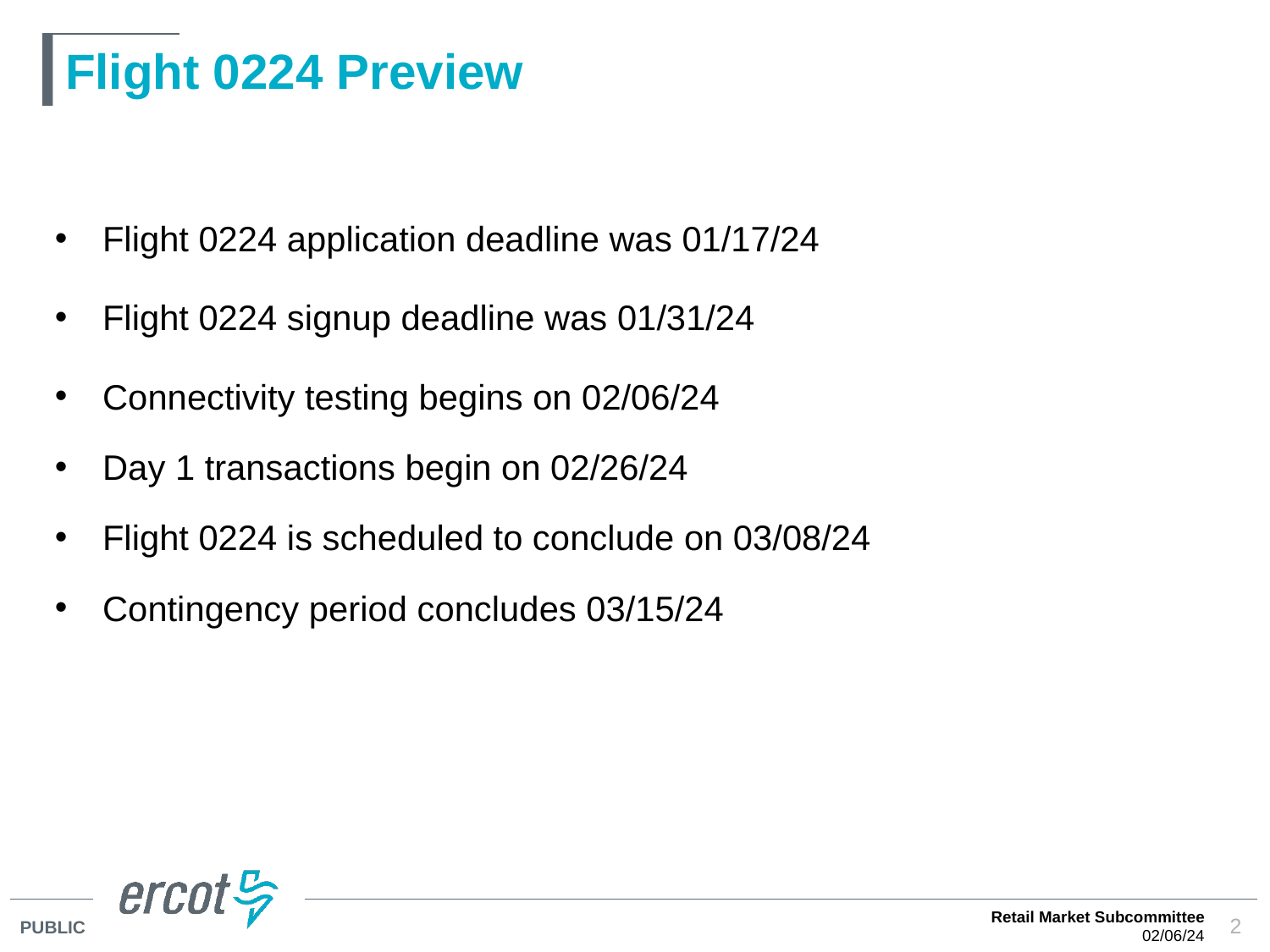

# Flight 0224 Preview
Flight 0224 application deadline was 01/17/24
Flight 0224 signup deadline was 01/31/24
Connectivity testing begins on 02/06/24
Day 1 transactions begin on 02/26/24
Flight 0224 is scheduled to conclude on 03/08/24
Contingency period concludes 03/15/24
Retail Market Subcommittee
02/06/24
2